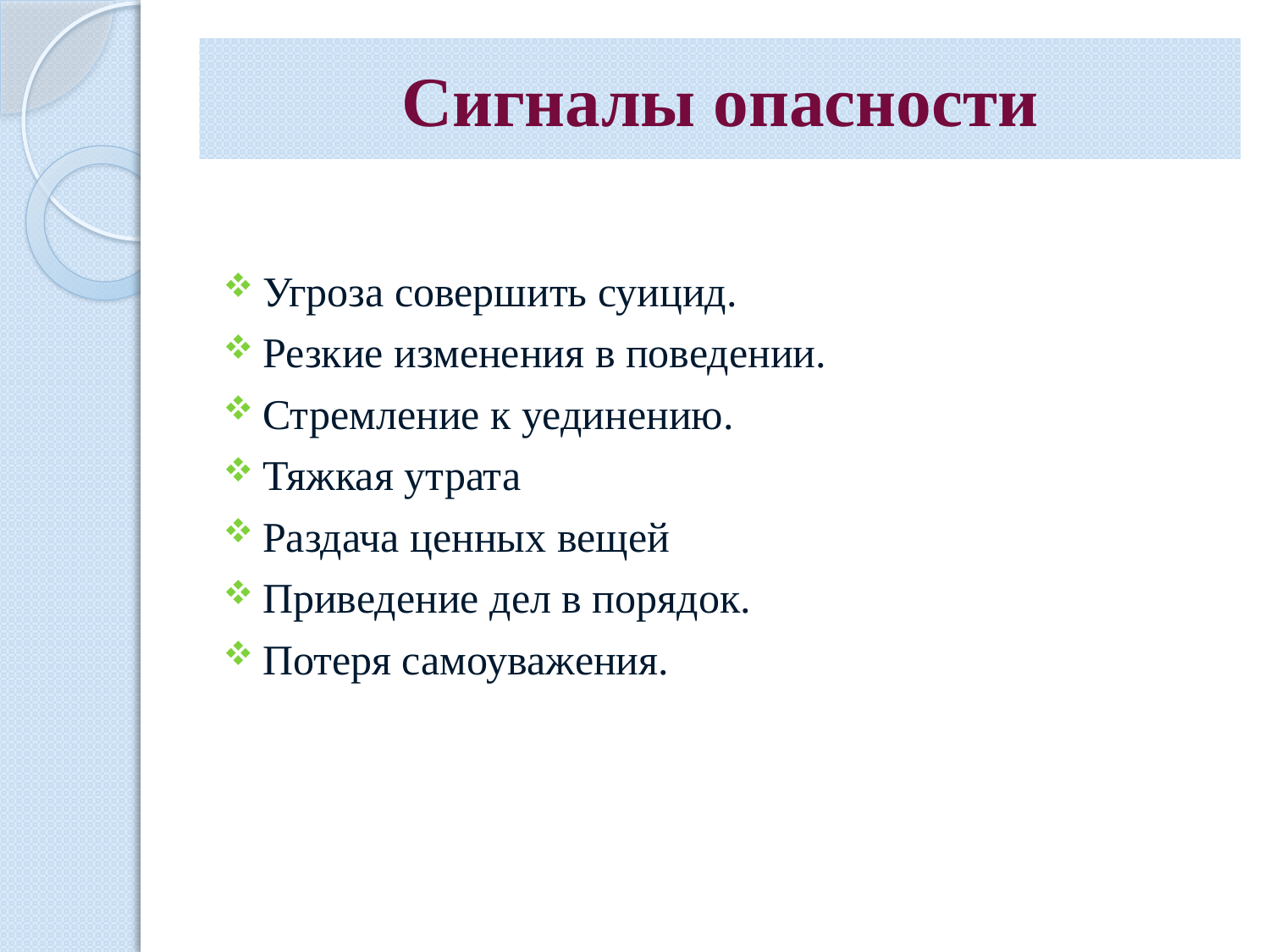

# Сигналы опасности
Угроза совершить суицид.
Резкие изменения в поведении.
Стремление к уединению.
Тяжкая утрата
Раздача ценных вещей
Приведение дел в порядок.
Потеря самоуважения.